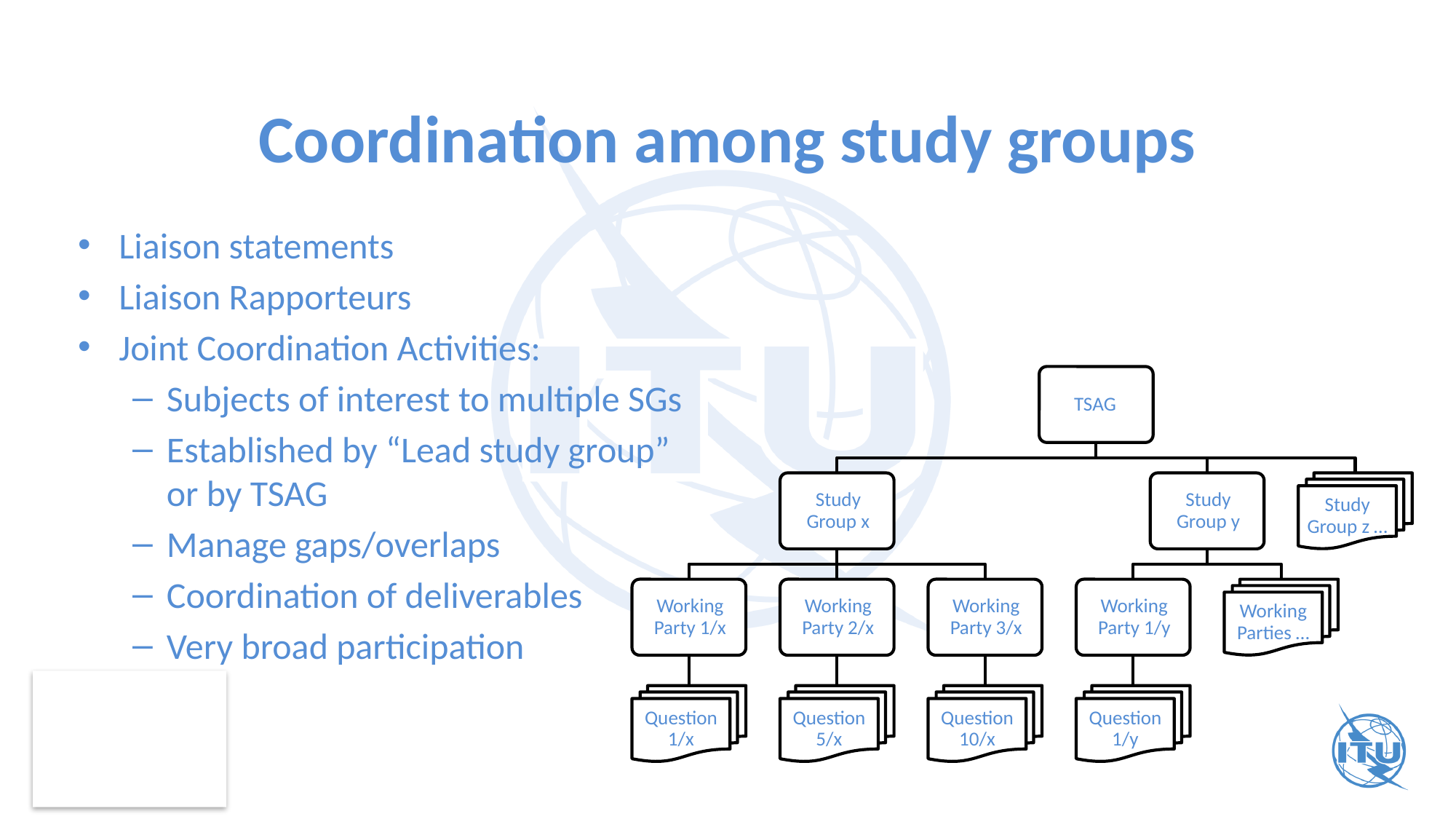

# Coordination among study groups
Liaison statements
Liaison Rapporteurs
Joint Coordination Activities:
Subjects of interest to multiple SGs
Established by “Lead study group”
or by TSAG
Manage gaps/overlaps
Coordination of deliverables
Very broad participation
TSAG
Study Group x
Working Party 1/x
Question 1/x
Working Party 2/x
Question 5/x
Working Party 3/x
Question 10/x
Study Group y
Working Party 1/y
Question 1/y
Working Parties …
Study Group z …